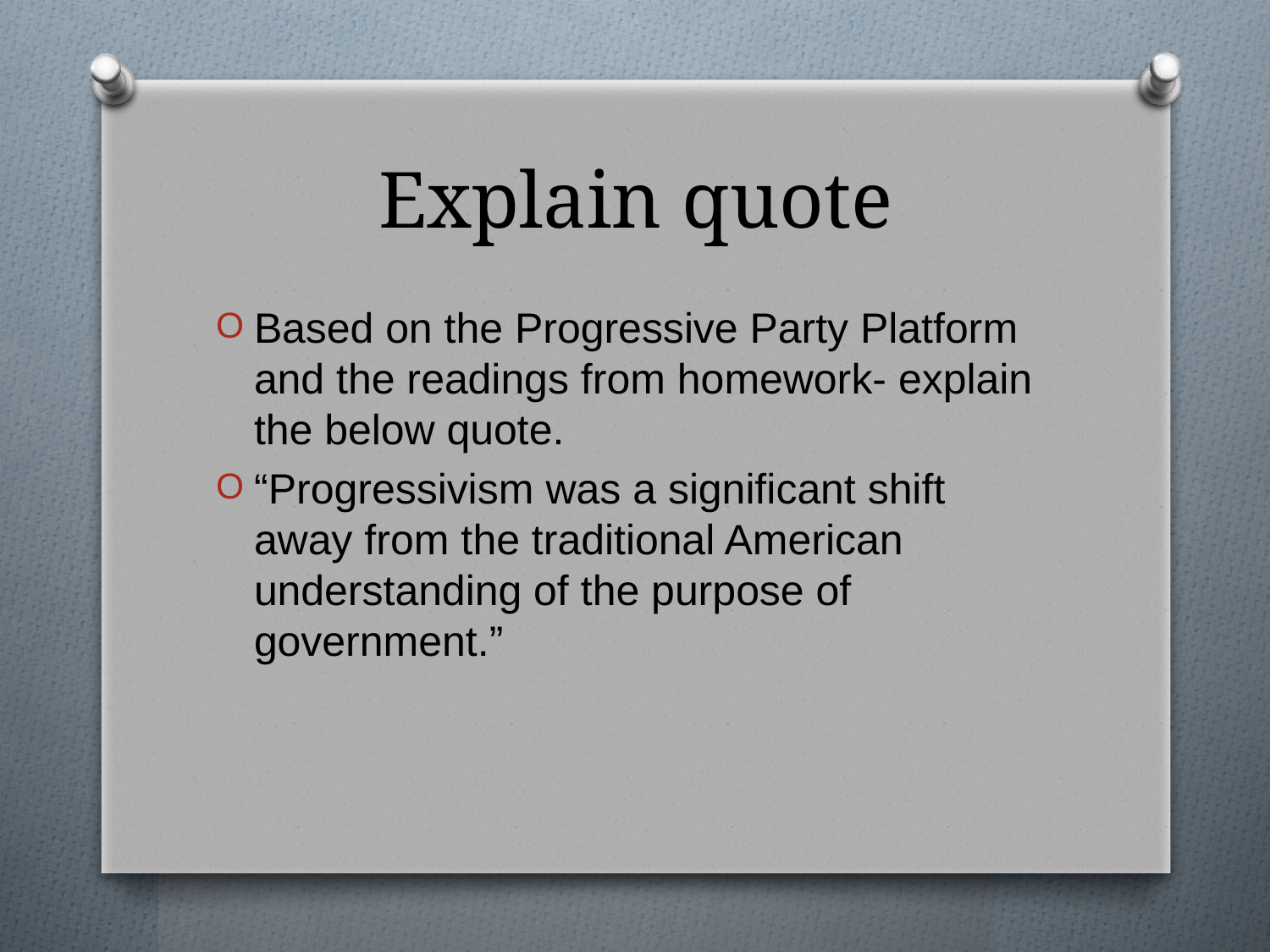

# Explain quote
Based on the Progressive Party Platform and the readings from homework- explain the below quote.
“Progressivism was a significant shift away from the traditional American understanding of the purpose of government.”